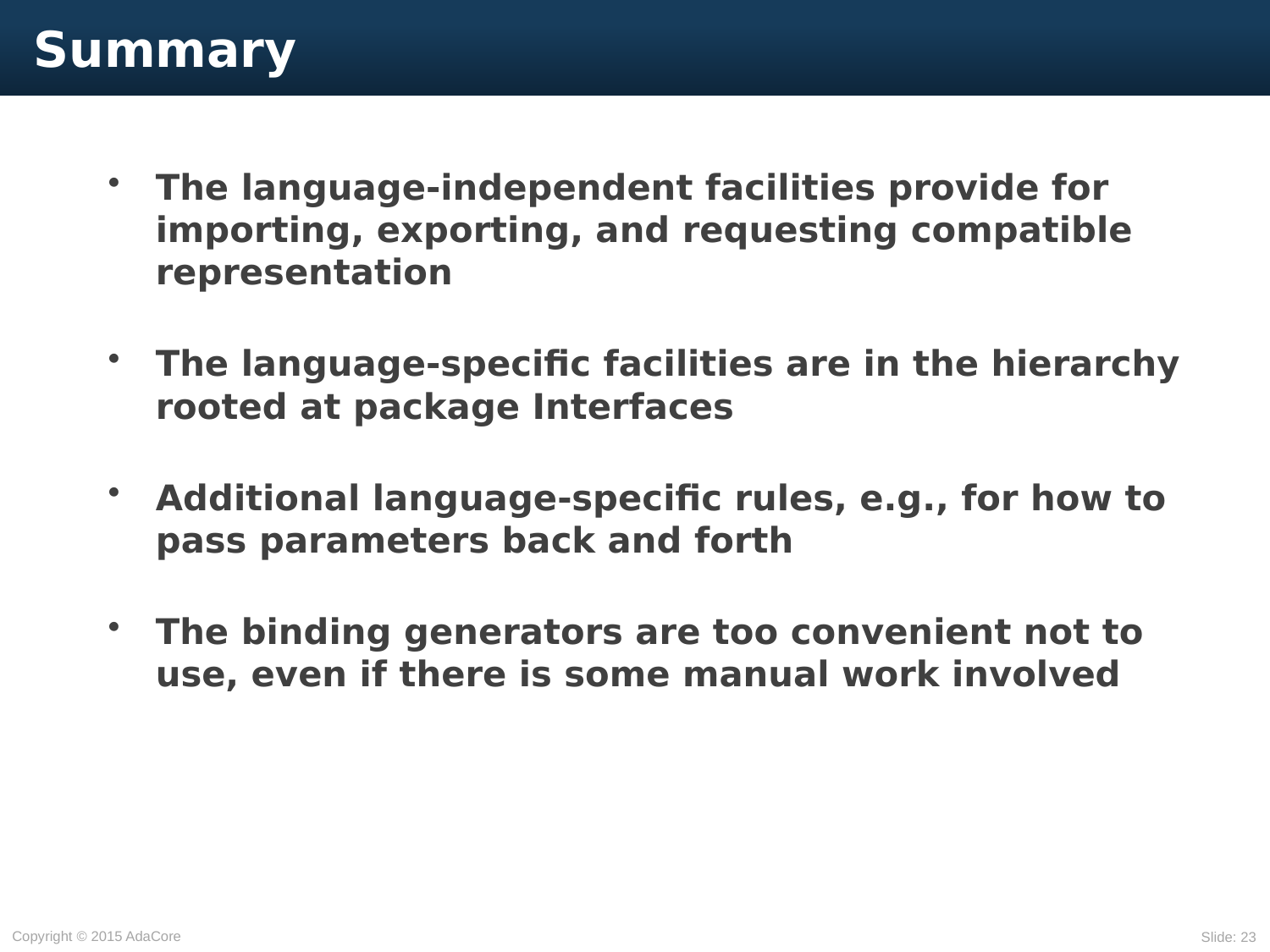

# Summary
The language-independent facilities provide for importing, exporting, and requesting compatible representation
The language-specific facilities are in the hierarchy rooted at package Interfaces
Additional language-specific rules, e.g., for how to pass parameters back and forth
The binding generators are too convenient not to use, even if there is some manual work involved